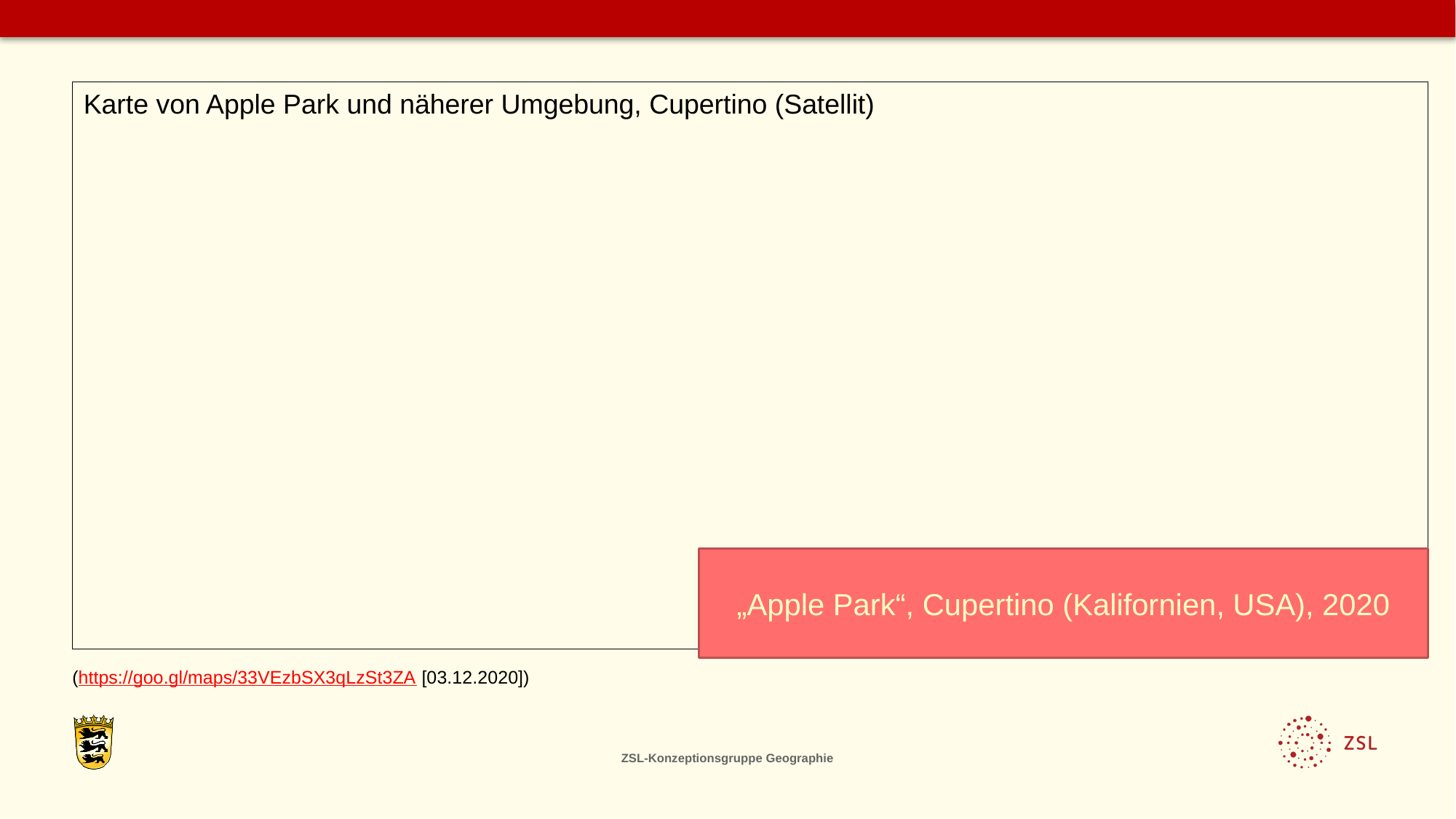

Karte von Apple Park und näherer Umgebung, Cupertino (Satellit)

„Apple Park“, Cupertino (Kalifornien, USA), 2020
(https://goo.gl/maps/33VEzbSX3qLzSt3ZA [03.12.2020])
ZSL-Konzeptionsgruppe Geographie